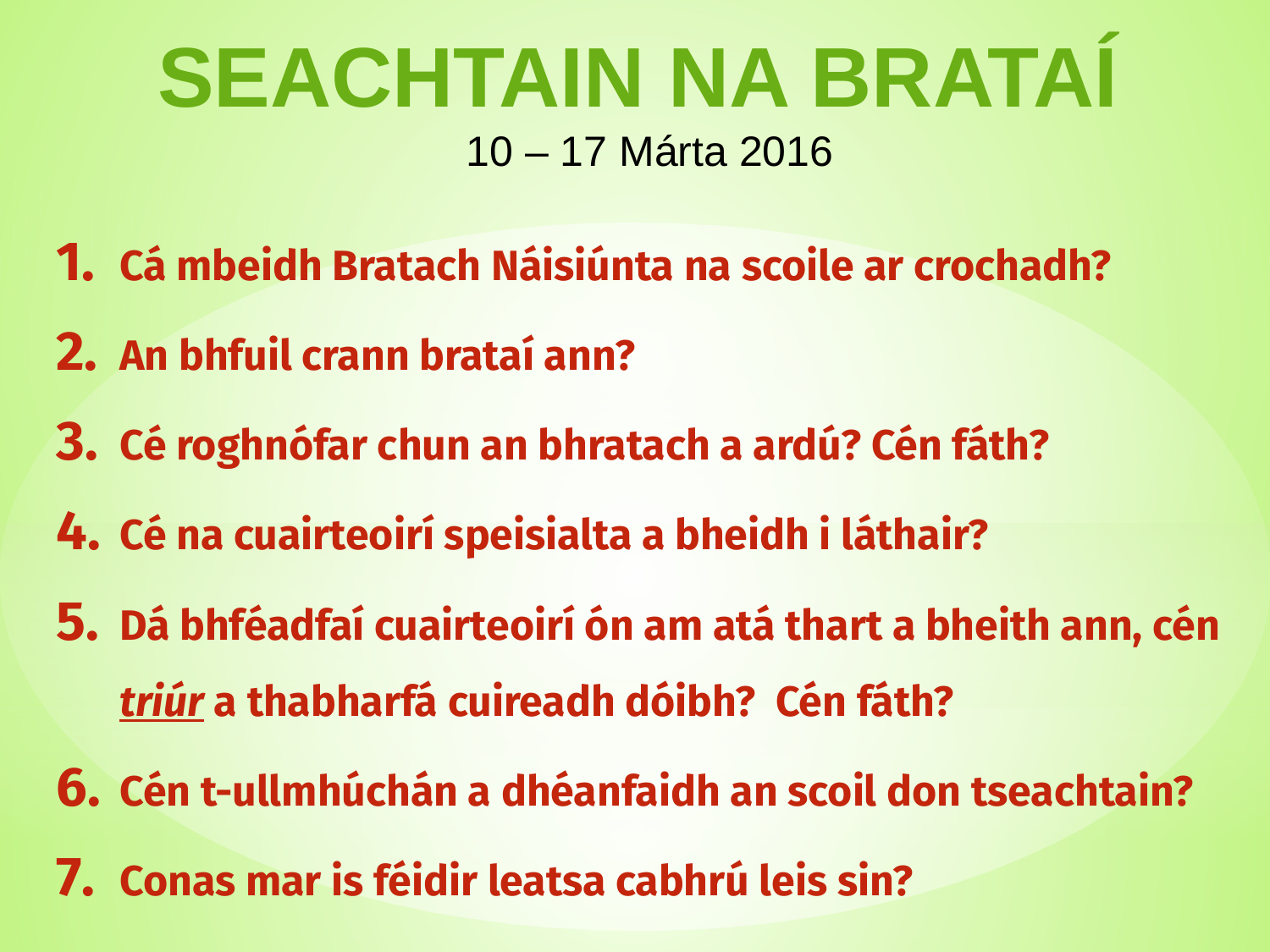

SEACHTAIN NA BRATAÍ
10 – 17 Márta 2016
Cá mbeidh Bratach Náisiúnta na scoile ar crochadh?
An bhfuil crann brataí ann?
Cé roghnófar chun an bhratach a ardú? Cén fáth?
Cé na cuairteoirí speisialta a bheidh i láthair?
Dá bhféadfaí cuairteoirí ón am atá thart a bheith ann, cén triúr a thabharfá cuireadh dóibh?  Cén fáth?
Cén t-ullmhúchán a dhéanfaidh an scoil don tseachtain?
Conas mar is féidir leatsa cabhrú leis sin?